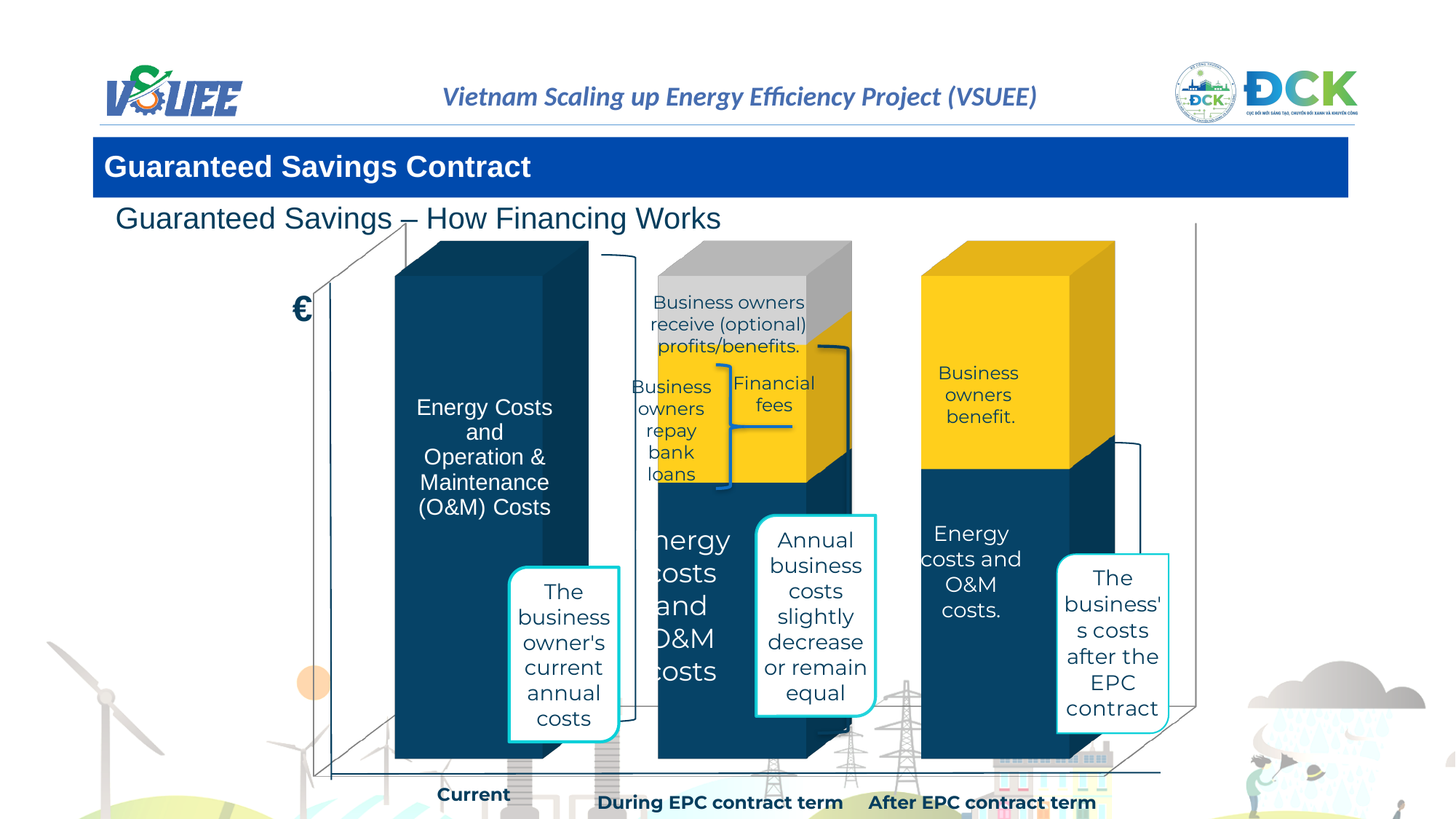

Guaranteed Savings Contract
Guaranteed Savings – How Financing Works

[unsupported chart]

Business owners receive (optional) profits/benefits.

Business owners
 benefit.

Financial fees
Business owners repay bank loans
Energy costs and O&M costs.
Annual business costs slightly decrease or remain equal
Energy costs and O&M costs
The business owner's current annual costs
During EPC contract term
After EPC contract term